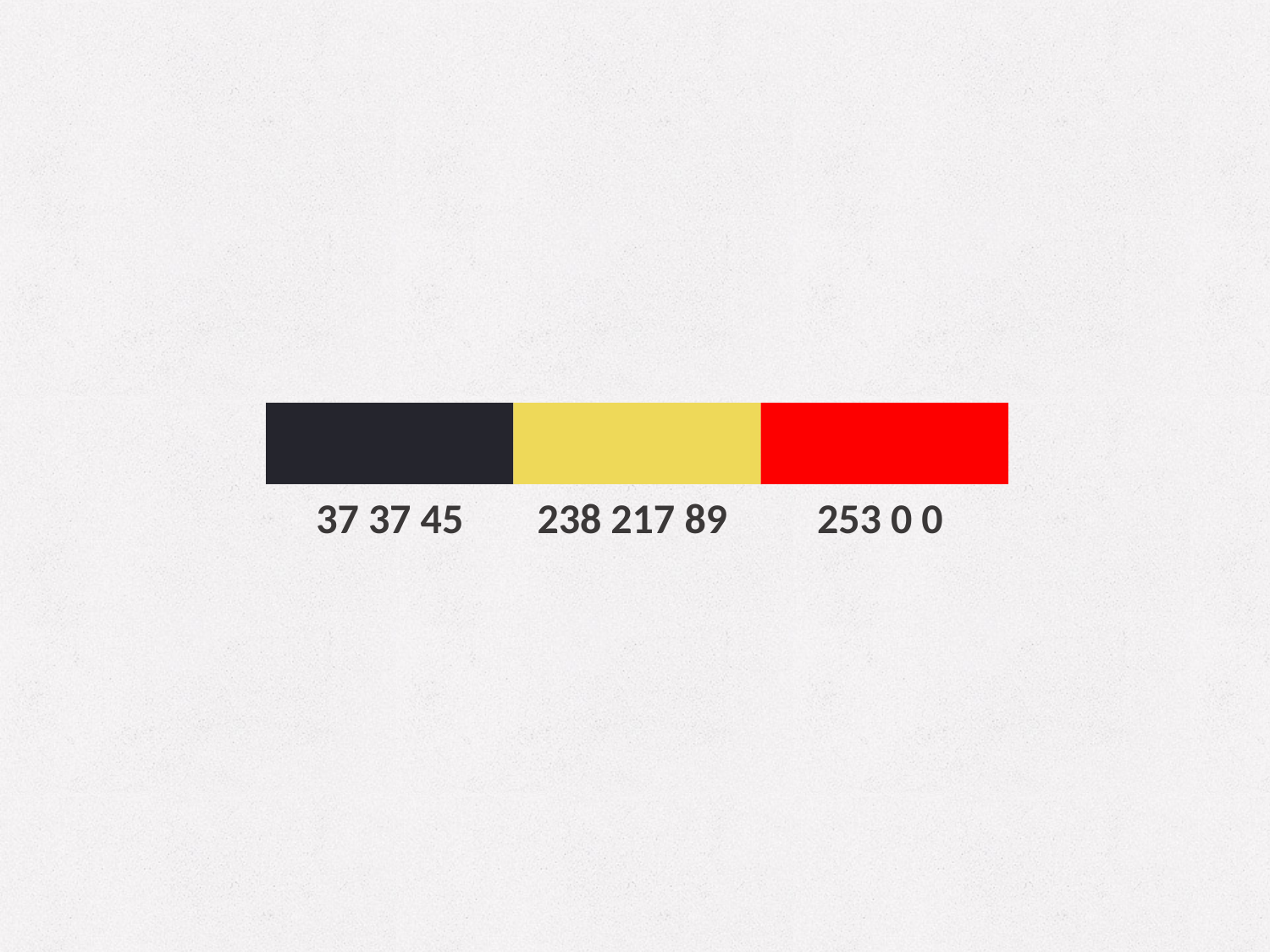

37 37 45
238 217 89
253 0 0